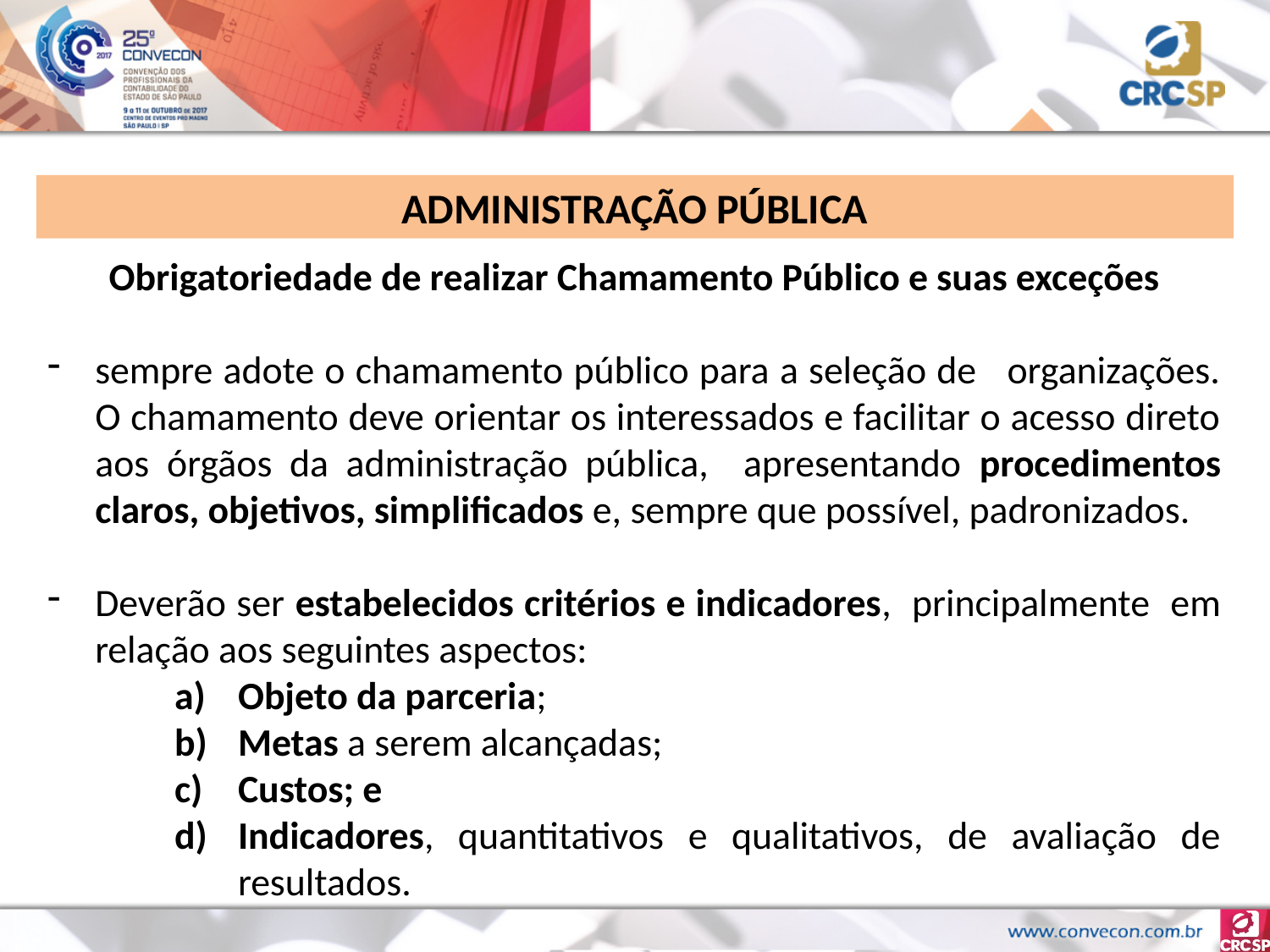

ADMINISTRAÇÃO PÚBLICA
Obrigatoriedade de realizar Chamamento Público e suas exceções

sempre adote o chamamento público para a seleção de   organizações. O chamamento deve orientar os interessados e facilitar o acesso direto aos órgãos da administração pública,  apresentando procedimentos claros, objetivos, simplificados e, sempre que possível, padronizados.

Deverão ser estabelecidos critérios e indicadores,  principalmente  em relação aos seguintes aspectos:
Objeto da parceria;
Metas a serem alcançadas;
Custos; e
Indicadores, quantitativos e qualitativos, de avaliação de resultados.